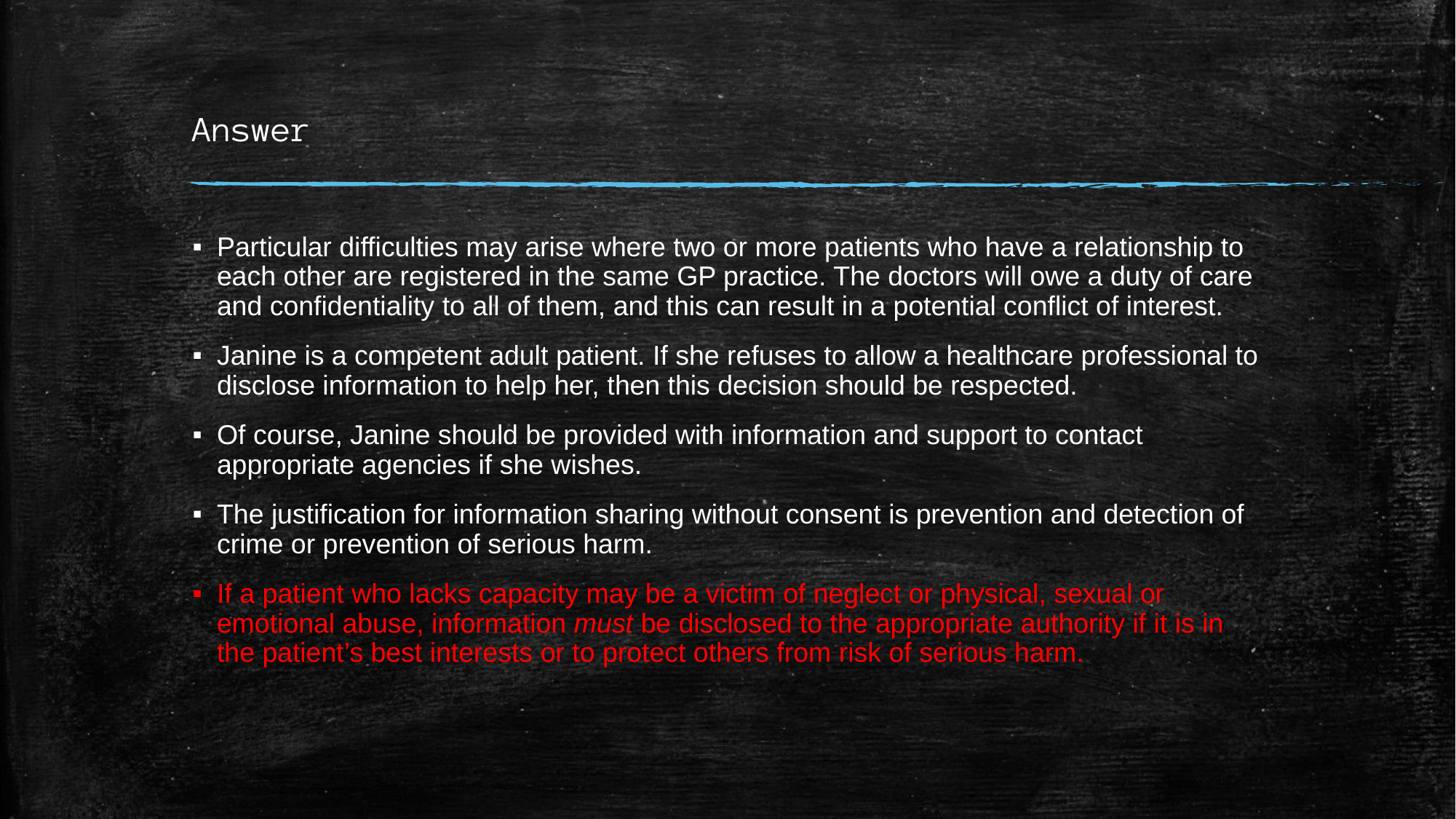

# Answer
Particular difficulties may arise where two or more patients who have a relationship to each other are registered in the same GP practice. The doctors will owe a duty of care and confidentiality to all of them, and this can result in a potential conflict of interest.
Janine is a competent adult patient. If she refuses to allow a healthcare professional to disclose information to help her, then this decision should be respected.
Of course, Janine should be provided with information and support to contact appropriate agencies if she wishes.
The justification for information sharing without consent is prevention and detection of crime or prevention of serious harm.
If a patient who lacks capacity may be a victim of neglect or physical, sexual or emotional abuse, information must be disclosed to the appropriate authority if it is in the patient’s best interests or to protect others from risk of serious harm.